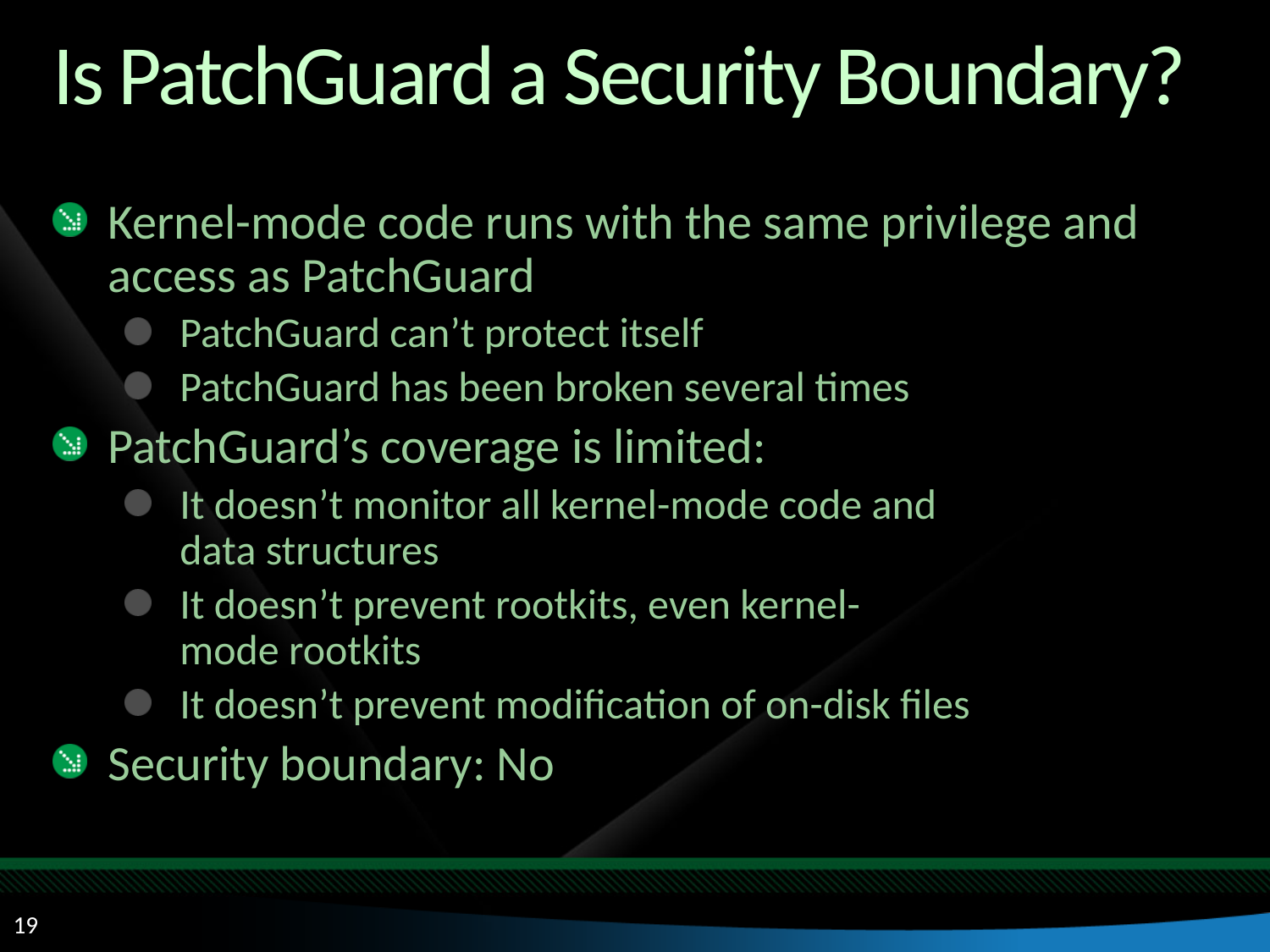

# Is PatchGuard a Security Boundary?
Kernel-mode code runs with the same privilege and access as PatchGuard
PatchGuard can’t protect itself
PatchGuard has been broken several times
PatchGuard’s coverage is limited:
It doesn’t monitor all kernel-mode code and
data structures
It doesn’t prevent rootkits, even kernel-
mode rootkits
It doesn’t prevent modification of on-disk files
Security boundary: No